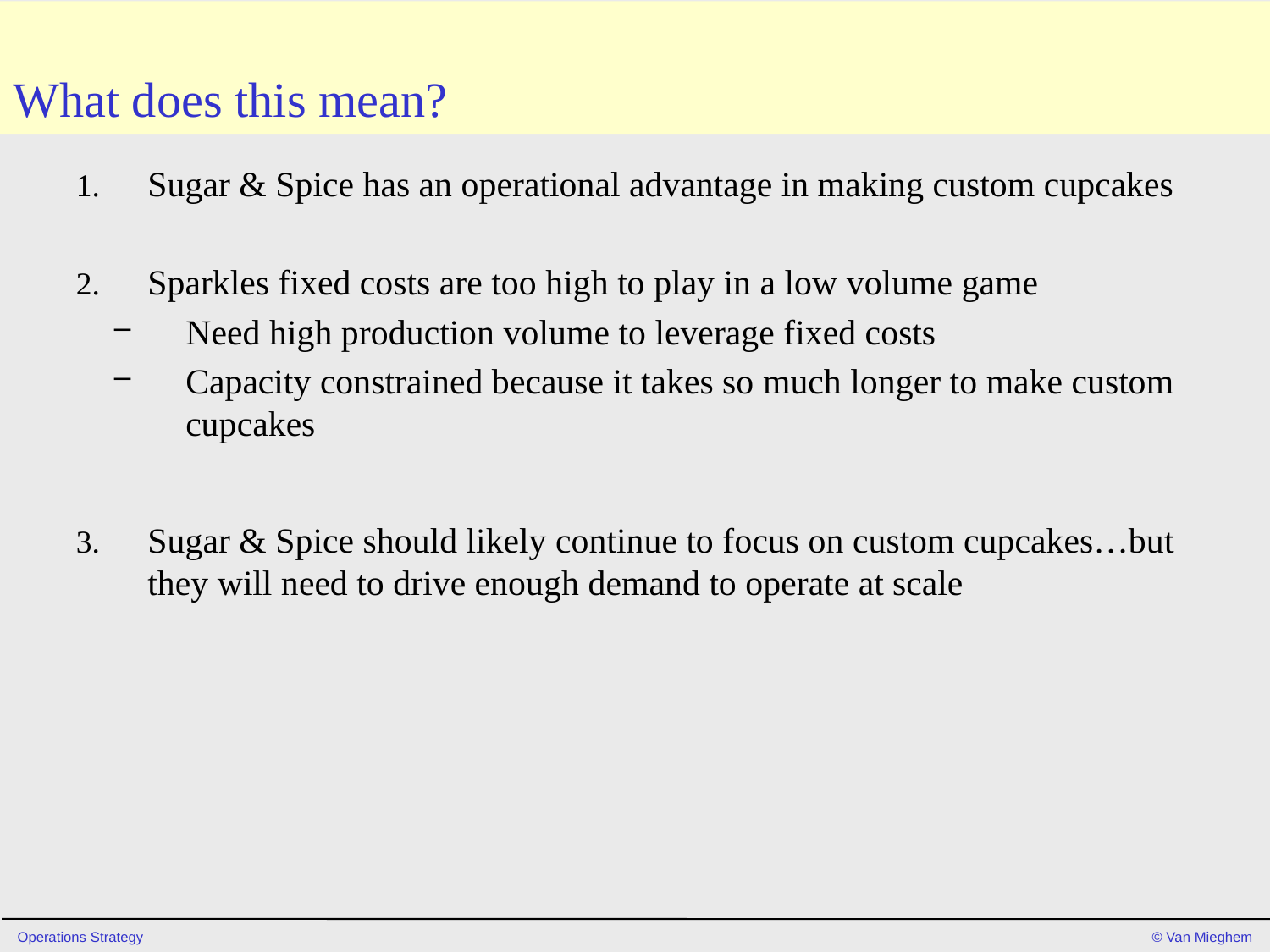

# What does this mean?
Sugar & Spice has an operational advantage in making custom cupcakes

Sparkles fixed costs are too high to play in a low volume game
Need high production volume to leverage fixed costs
Capacity constrained because it takes so much longer to make custom cupcakes

Sugar & Spice should likely continue to focus on custom cupcakes…but they will need to drive enough demand to operate at scale